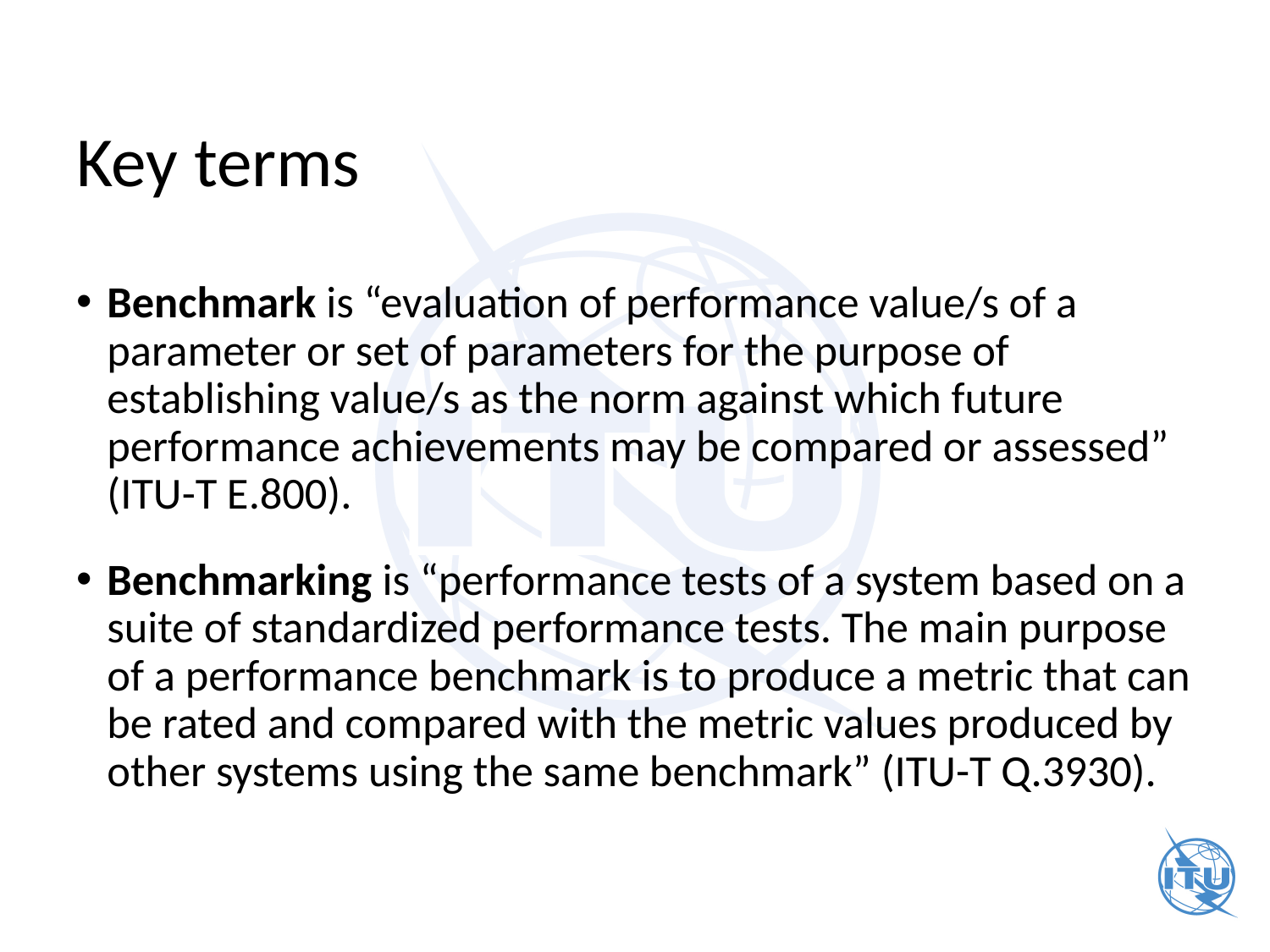

# Key terms
Benchmark is “evaluation of performance value/s of a parameter or set of parameters for the purpose of establishing value/s as the norm against which future performance achievements may be compared or assessed” (ITU-T E.800).
Benchmarking is “performance tests of a system based on a suite of standardized performance tests. The main purpose of a performance benchmark is to produce a metric that can be rated and compared with the metric values produced by other systems using the same benchmark” (ITU-T Q.3930).